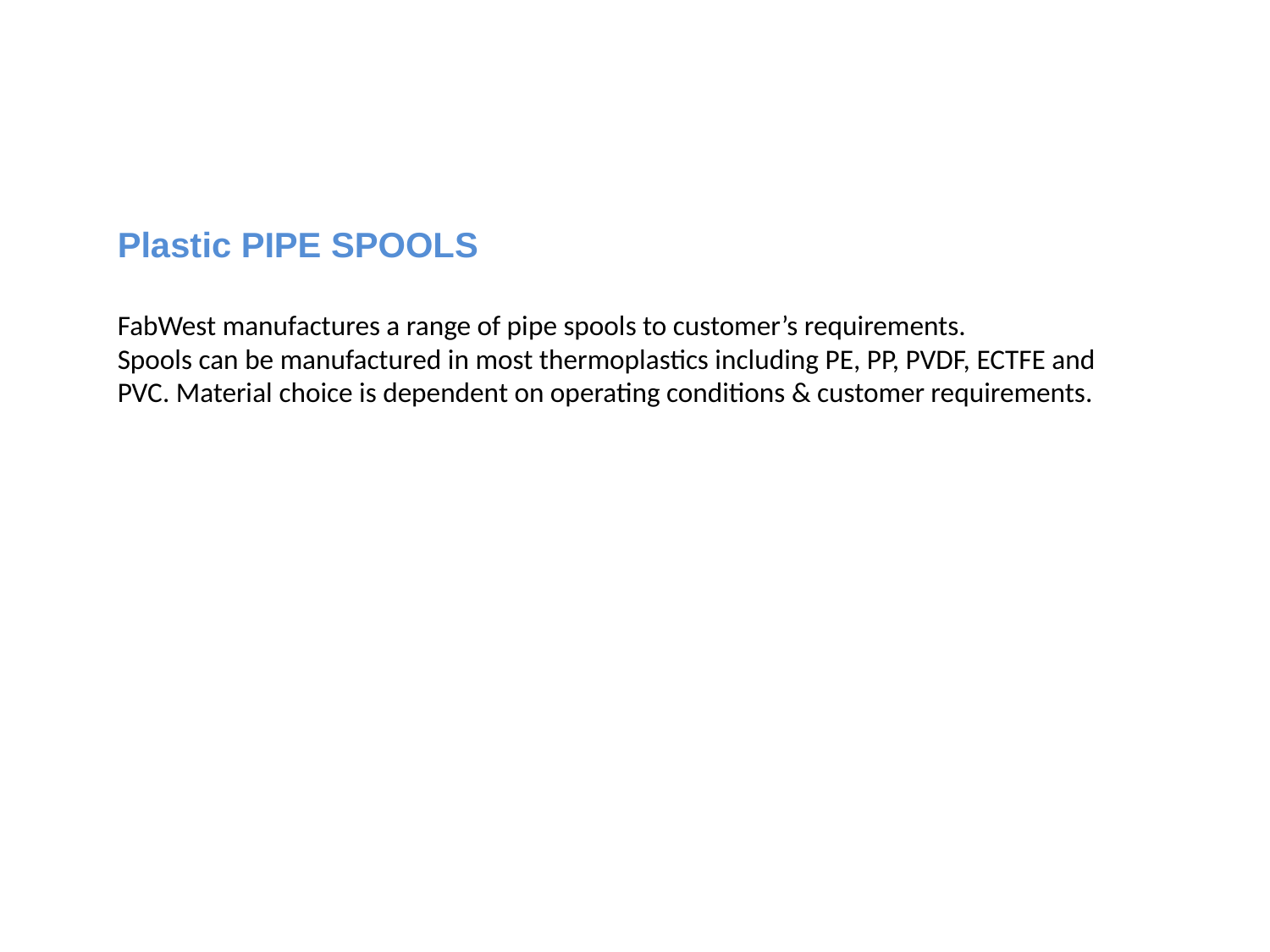

Plastic PIPE SPOOLS

FabWest manufactures a range of pipe spools to customer’s requirements.
Spools can be manufactured in most thermoplastics including PE, PP, PVDF, ECTFE and PVC. Material choice is dependent on operating conditions & customer requirements.